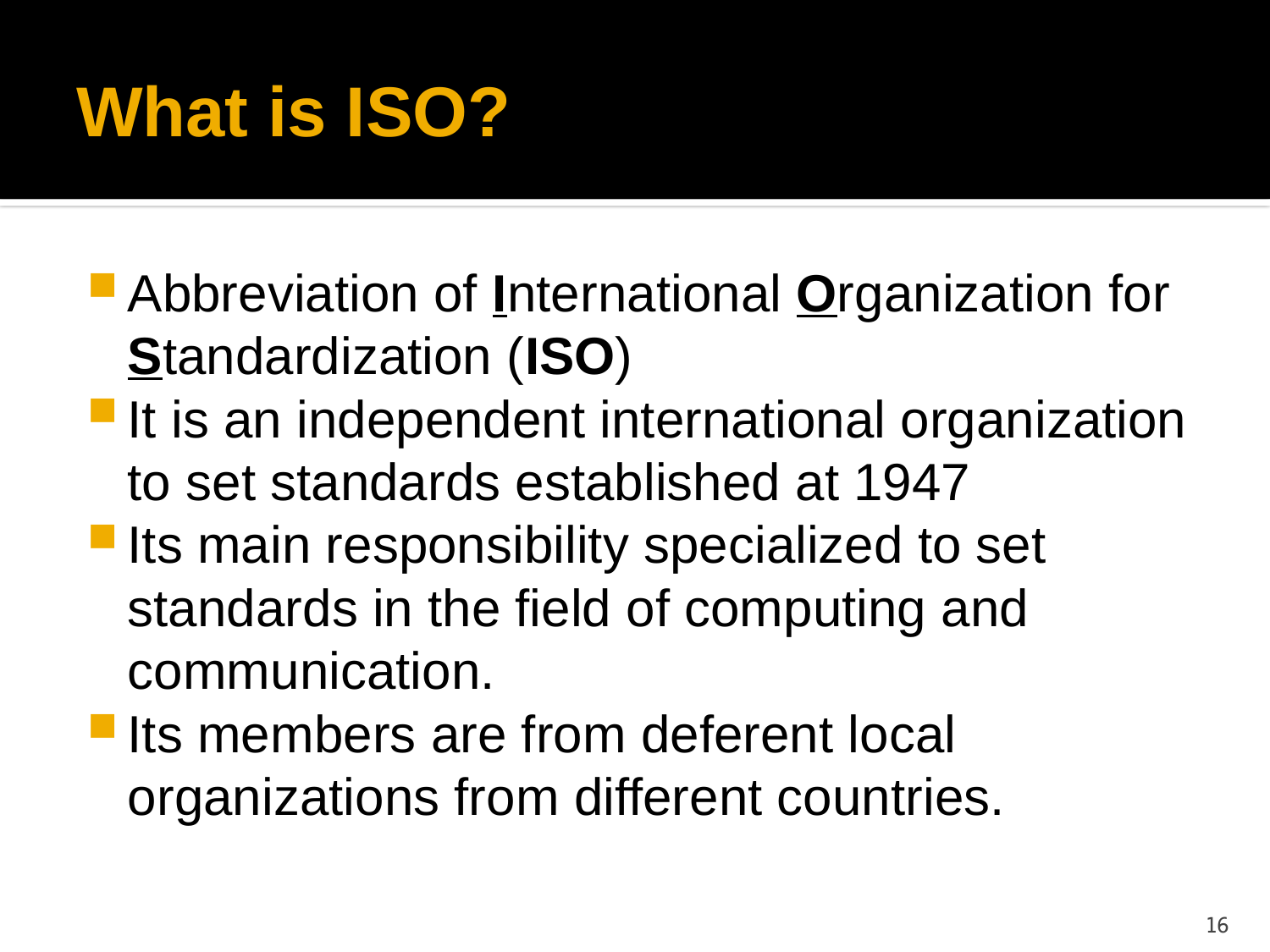

# What is ISO?
Abbreviation of International Organization for Standardization (ISO)
It is an independent international organization to set standards established at 1947
Its main responsibility specialized to set standards in the field of computing and communication.
Its members are from deferent local organizations from different countries.

16